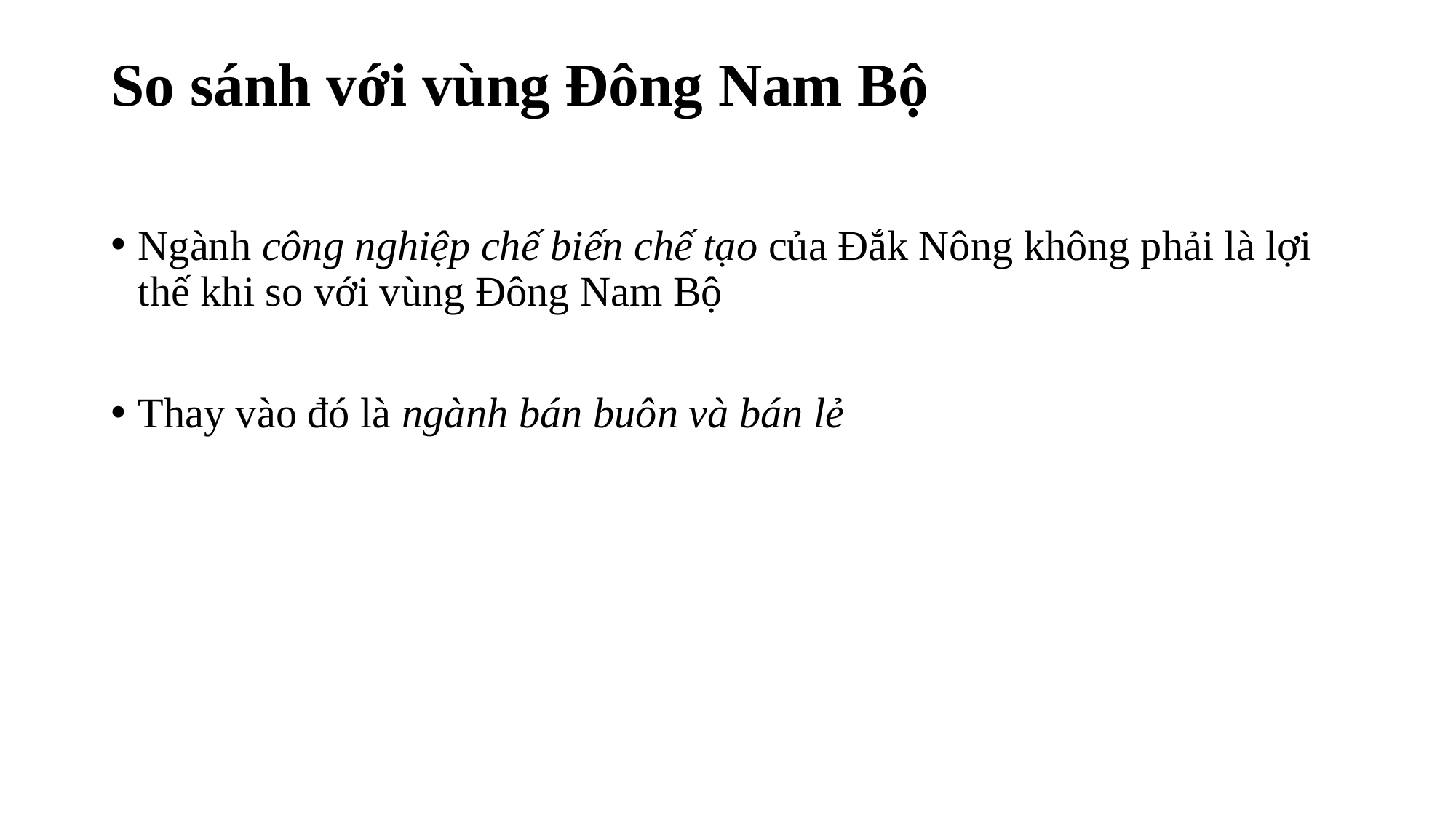

# So sánh với vùng Đông Nam Bộ
Ngành công nghiệp chế biến chế tạo của Đắk Nông không phải là lợi thế khi so với vùng Đông Nam Bộ

Thay vào đó là ngành bán buôn và bán lẻ